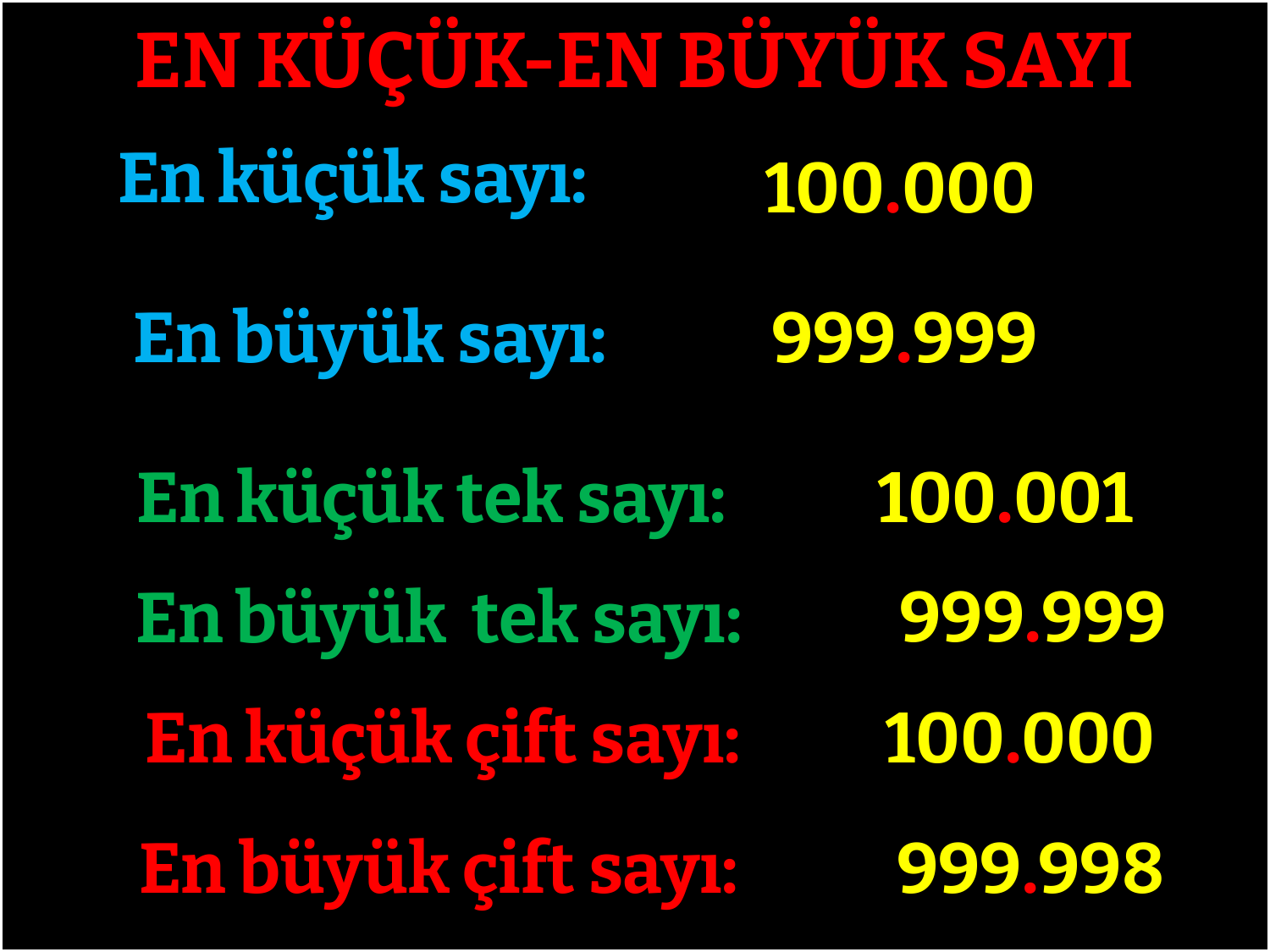

EN KÜÇÜK-EN BÜYÜK SAYI
En küçük sayı:
100.000
En büyük sayı:
999.999
#
En küçük tek sayı:
100.001
999.999
En büyük  tek sayı:
En küçük çift sayı:
100.000
En büyük çift sayı:
999.998